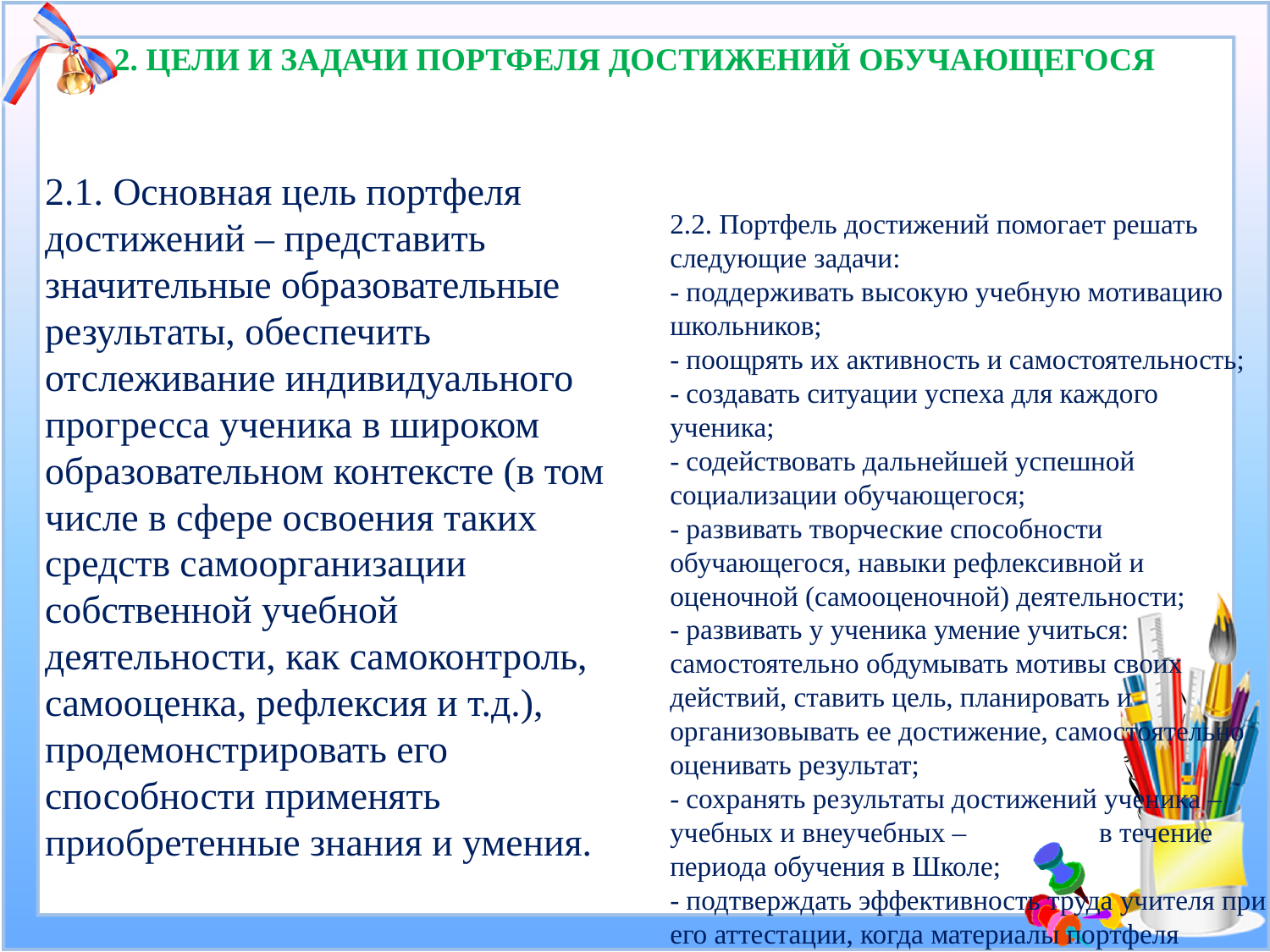

# 2. ЦЕЛИ И ЗАДАЧИ ПОРТФЕЛЯ ДОСТИЖЕНИЙ ОБУЧАЮЩЕГОСЯ
2.1. Основная цель портфеля достижений – представить значительные образовательные результаты, обеспечить отслеживание индивидуального прогресса ученика в широком образовательном контексте (в том числе в сфере освоения таких средств самоорганизации собственной учебной деятельности, как самоконтроль, самооценка, рефлексия и т.д.), продемонстрировать его способности применять приобретенные знания и умения.
2.2. Портфель достижений помогает решать следующие задачи:
- поддерживать высокую учебную мотивацию школьников;
- поощрять их активность и самостоятельность;
- создавать ситуации успеха для каждого ученика;
- содействовать дальнейшей успешной социализации обучающегося;
- развивать творческие способности обучающегося, навыки рефлексивной и оценочной (самооценочной) деятельности;
- развивать у ученика умение учиться: самостоятельно обдумывать мотивы своих действий, ставить цель, планировать и организовывать ее достижение, самостоятельно оценивать результат;
- сохранять результаты достижений ученика – учебных и внеучебных –                   в течение периода обучения в Школе;
- подтверждать эффективность труда учителя при его аттестации, когда материалы портфеля достижений могут пройти внешнюю оценку, фиксирующую прогресс ученика через сравнение исходных и конечных результатов.